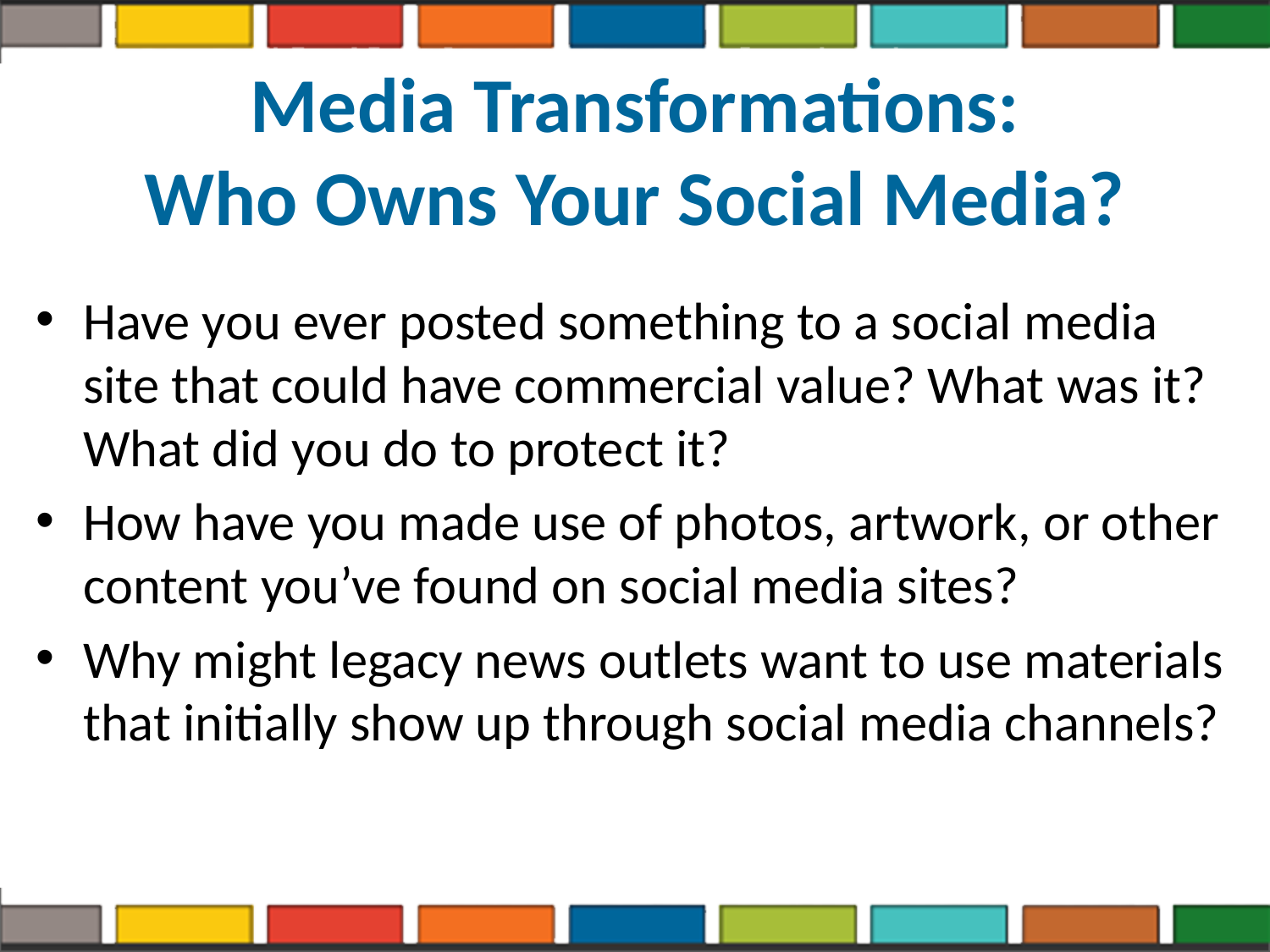

# Media Transformations: Who Owns Your Social Media?
Have you ever posted something to a social media site that could have commercial value? What was it?  What did you do to protect it?
How have you made use of photos, artwork, or other content you’ve found on social media sites?
Why might legacy news outlets want to use materials that initially show up through social media channels?